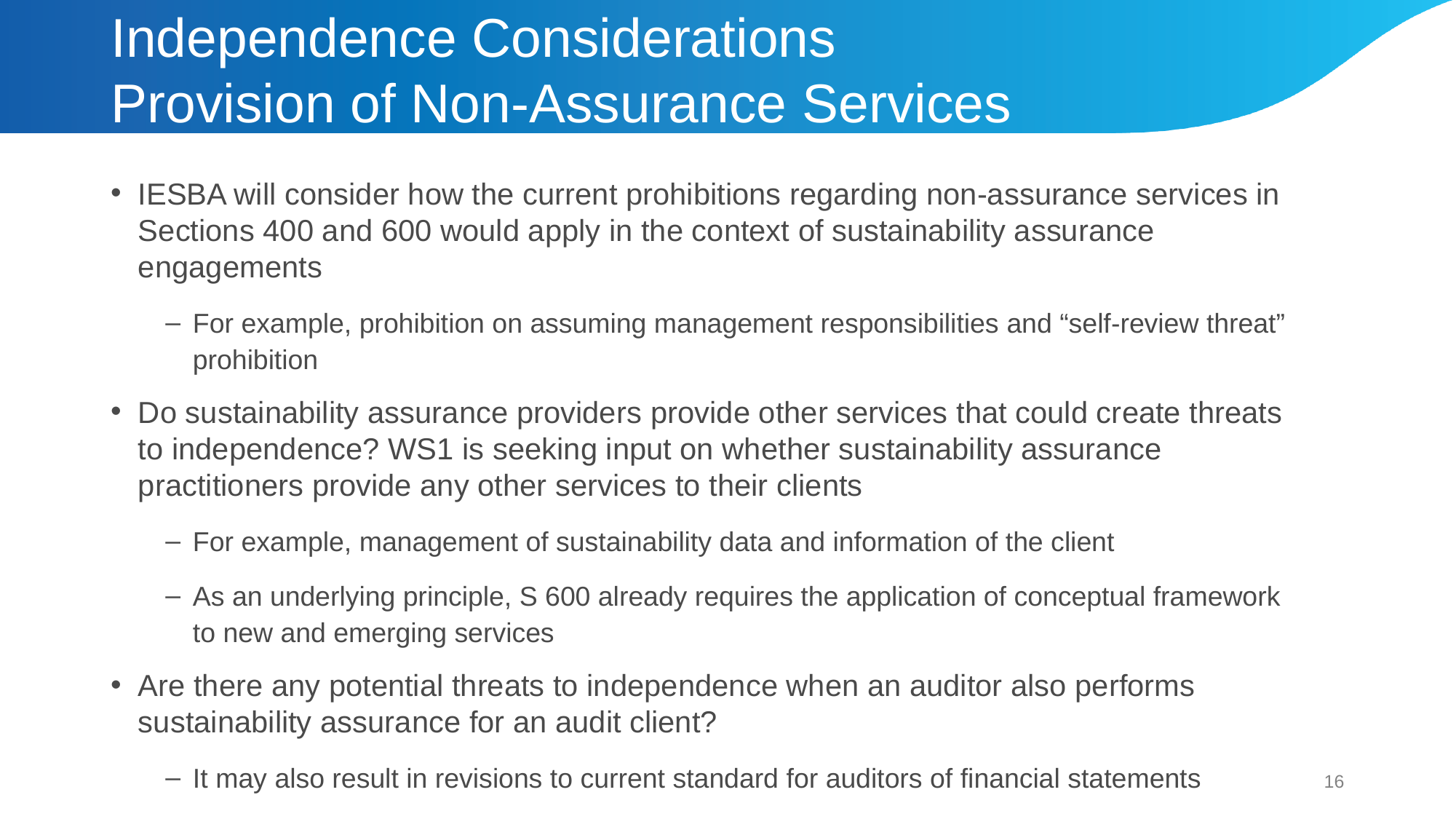

# Independence Considerations Provision of Non-Assurance Services
IESBA will consider how the current prohibitions regarding non-assurance services in Sections 400 and 600 would apply in the context of sustainability assurance engagements
For example, prohibition on assuming management responsibilities and “self-review threat” prohibition
Do sustainability assurance providers provide other services that could create threats to independence? WS1 is seeking input on whether sustainability assurance practitioners provide any other services to their clients​
For example, management of sustainability data and information of the client
As an underlying principle, S 600 already requires the application of conceptual framework to new and emerging services
Are there any potential threats to independence when an auditor also performs sustainability assurance for an audit client?
It may also result in revisions to current standard for auditors of financial statements
16